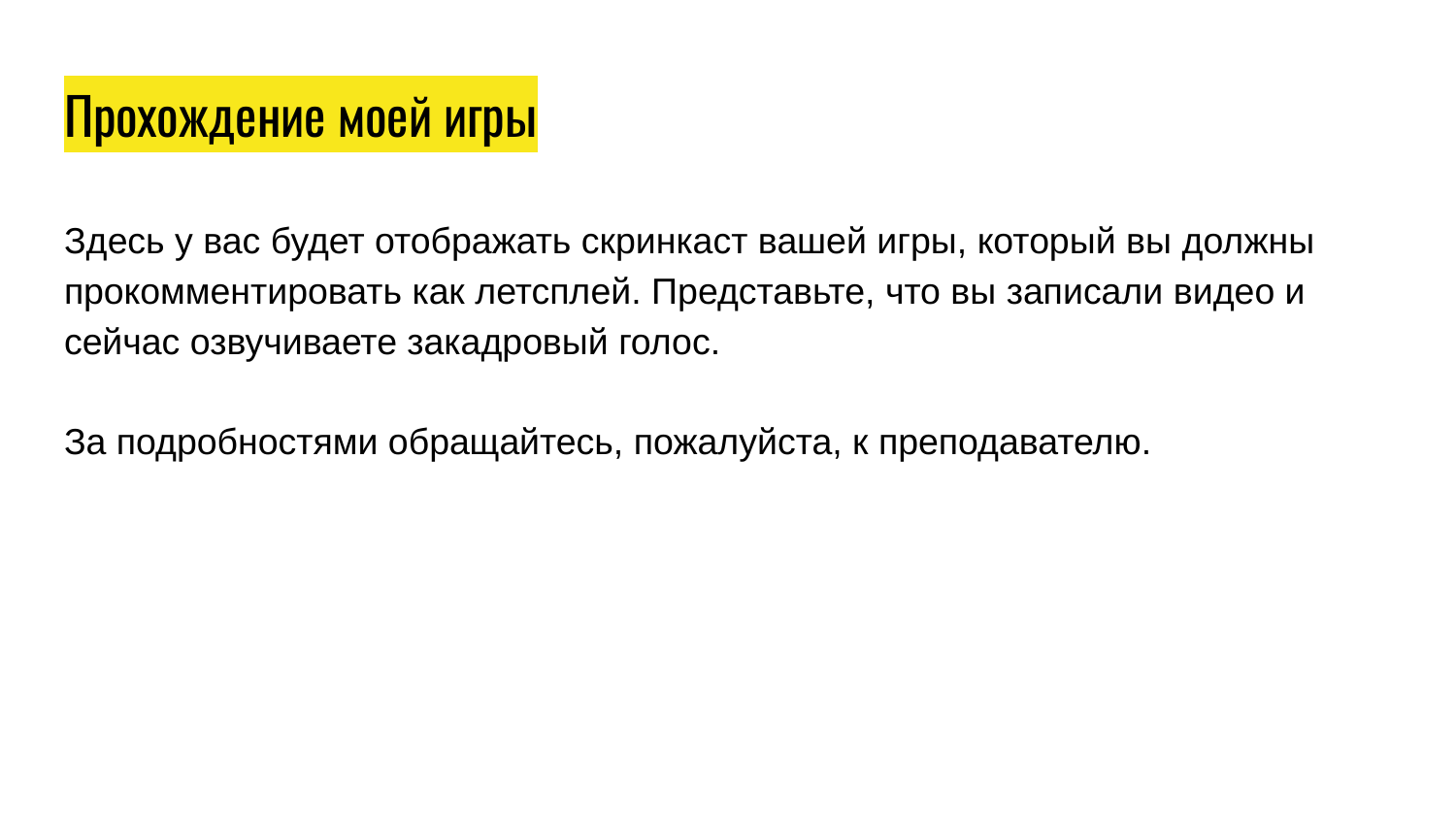

# Прохождение моей игры
Здесь у вас будет отображать скринкаст вашей игры, который вы должны прокомментировать как летсплей. Представьте, что вы записали видео и сейчас озвучиваете закадровый голос.
За подробностями обращайтесь, пожалуйста, к преподавателю.